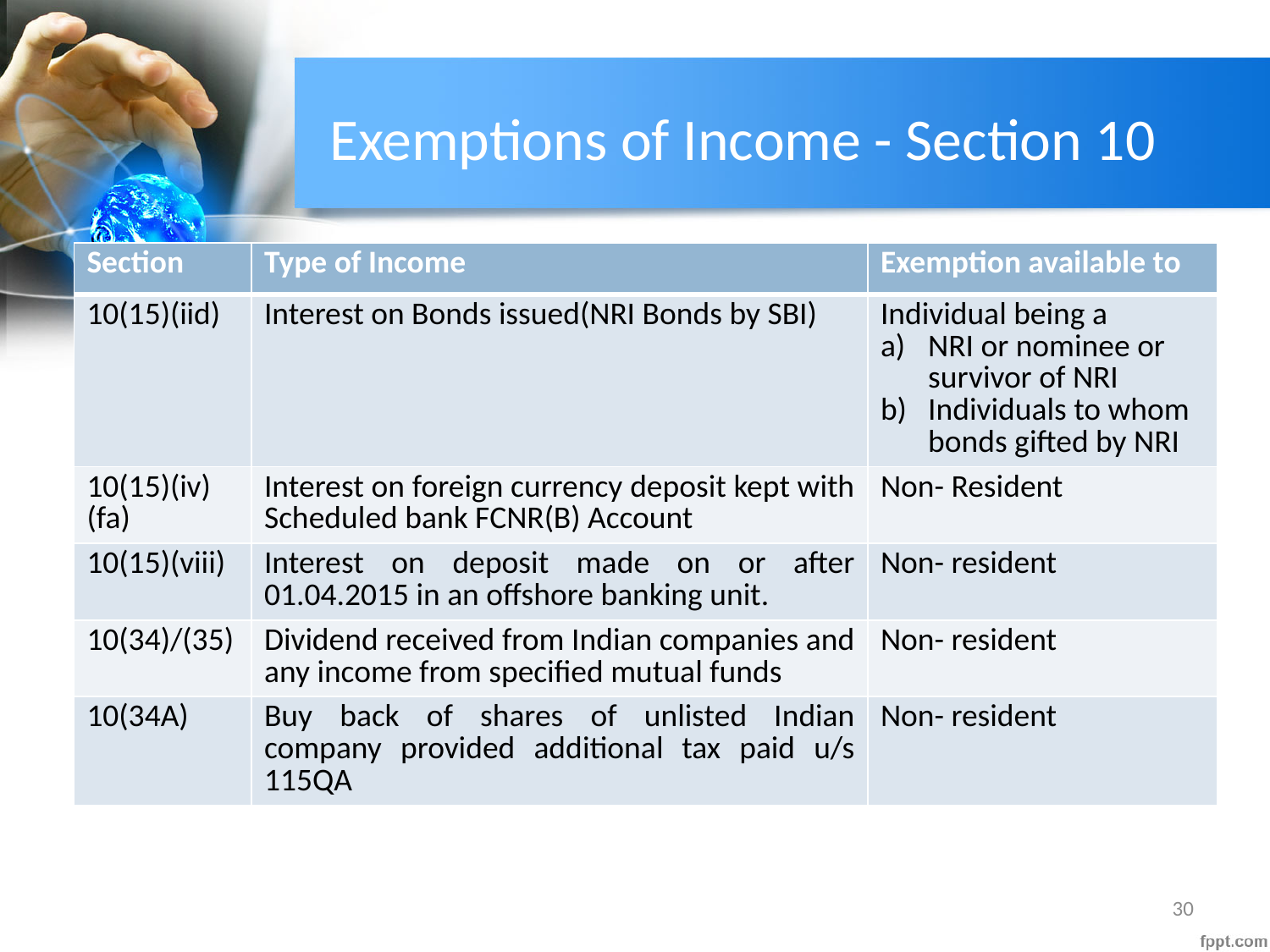

# Exemptions of Income - Section 10
| Section | Type of Income | Exemption available to |
| --- | --- | --- |
| 10(15)(iid) | Interest on Bonds issued(NRI Bonds by SBI) | Individual being a NRI or nominee or survivor of NRI Individuals to whom bonds gifted by NRI |
| 10(15)(iv) (fa) | Interest on foreign currency deposit kept with Scheduled bank FCNR(B) Account | Non- Resident |
| 10(15)(viii) | Interest on deposit made on or after 01.04.2015 in an offshore banking unit. | Non- resident |
| 10(34)/(35) | Dividend received from Indian companies and any income from specified mutual funds | Non- resident |
| 10(34A) | Buy back of shares of unlisted Indian company provided additional tax paid u/s 115QA | Non- resident |
30